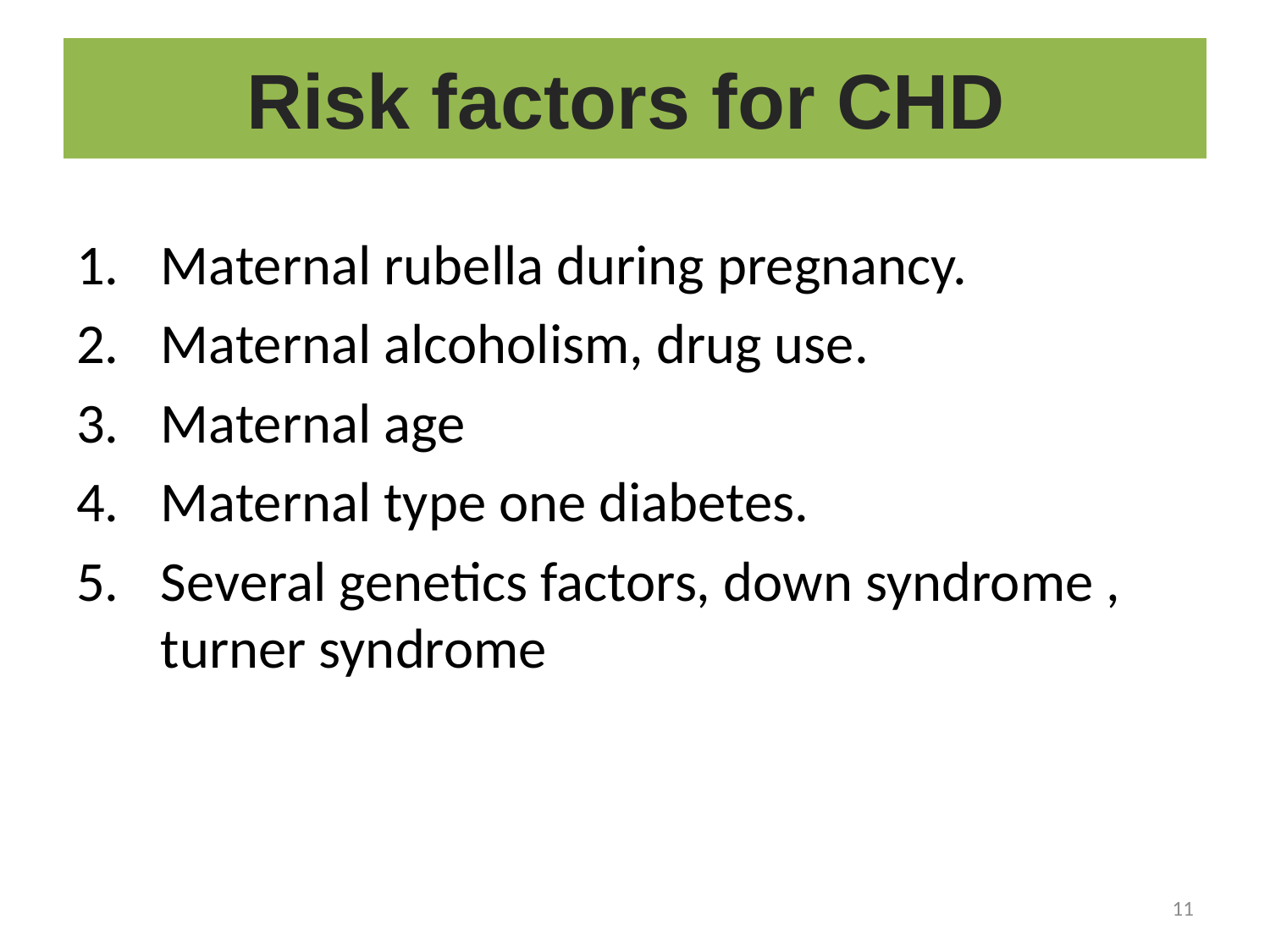

# Risk factors for CHD
Maternal rubella during pregnancy.
Maternal alcoholism, drug use.
Maternal age
Maternal type one diabetes.
Several genetics factors, down syndrome , turner syndrome
11